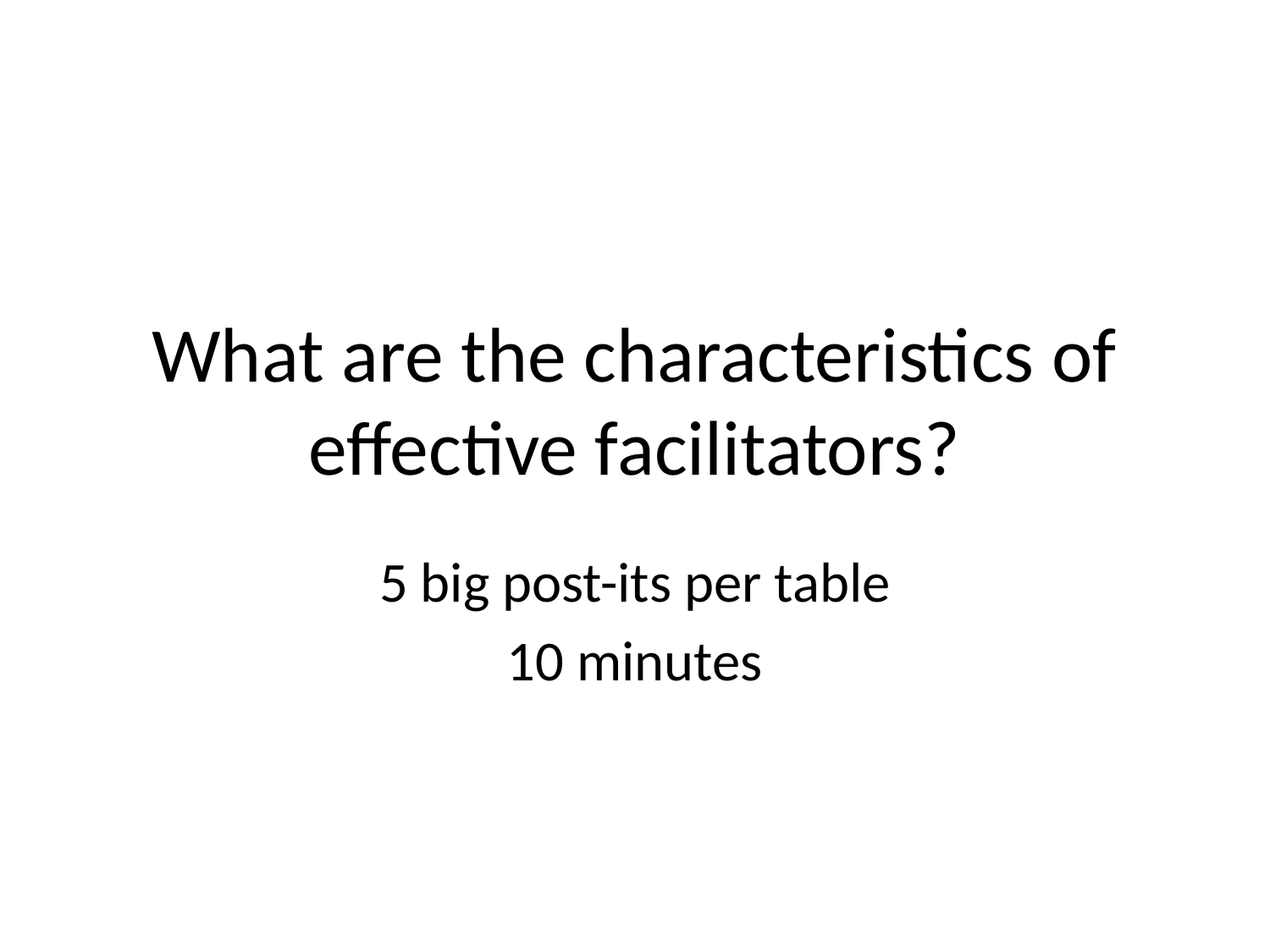

# What are the characteristics of effective facilitators?
5 big post-its per table
10 minutes